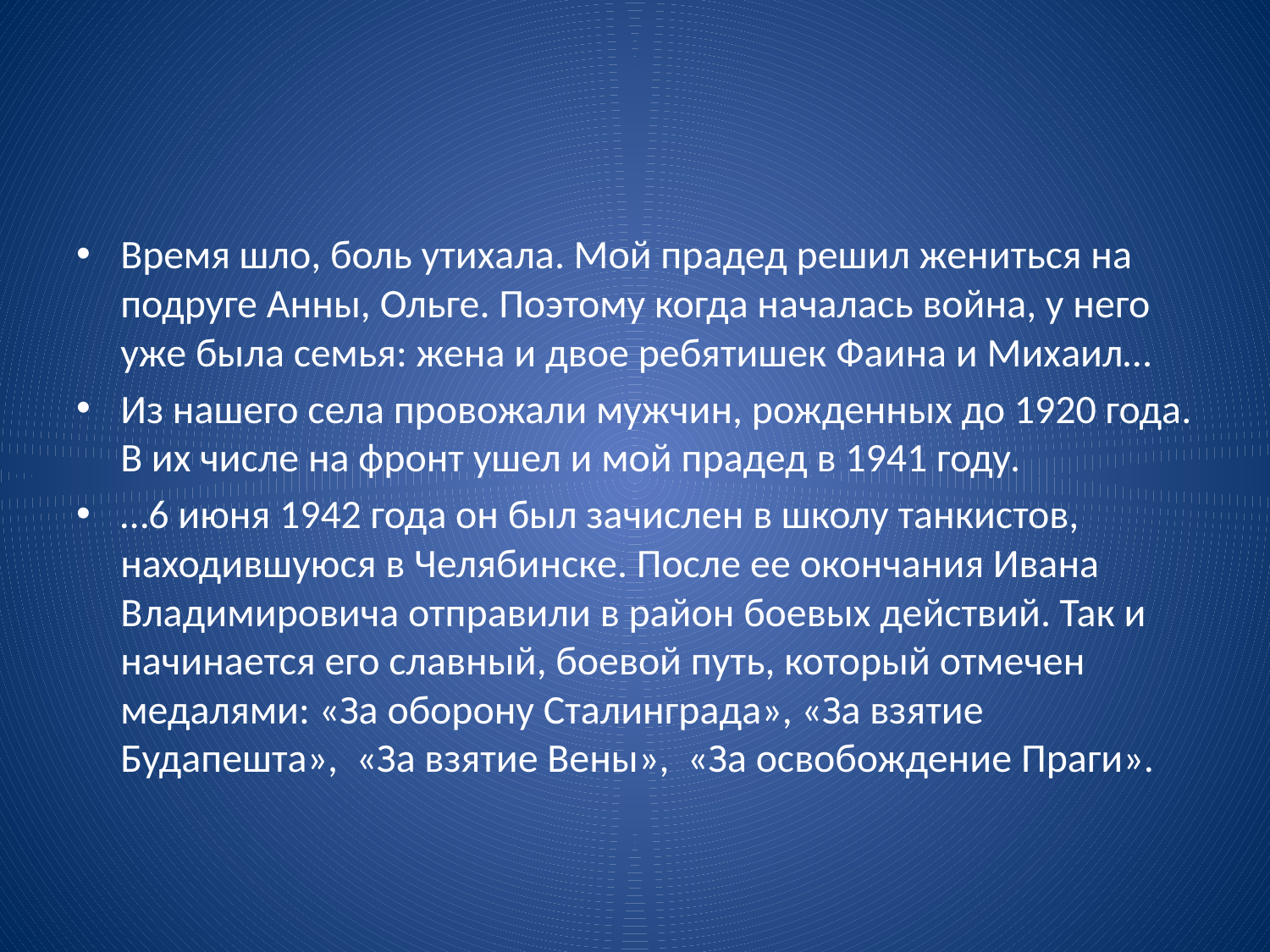

#
Время шло, боль утихала. Мой прадед решил жениться на подруге Анны, Ольге. Поэтому когда началась война, у него уже была семья: жена и двое ребятишек Фаина и Михаил…
Из нашего села провожали мужчин, рожденных до 1920 года. В их числе на фронт ушел и мой прадед в 1941 году.
…6 июня 1942 года он был зачислен в школу танкистов, находившуюся в Челябинске. После ее окончания Ивана Владимировича отправили в район боевых действий. Так и начинается его славный, боевой путь, который отмечен медалями: «За оборону Сталинграда», «За взятие Будапешта»,  «За взятие Вены»,  «За освобождение Праги».